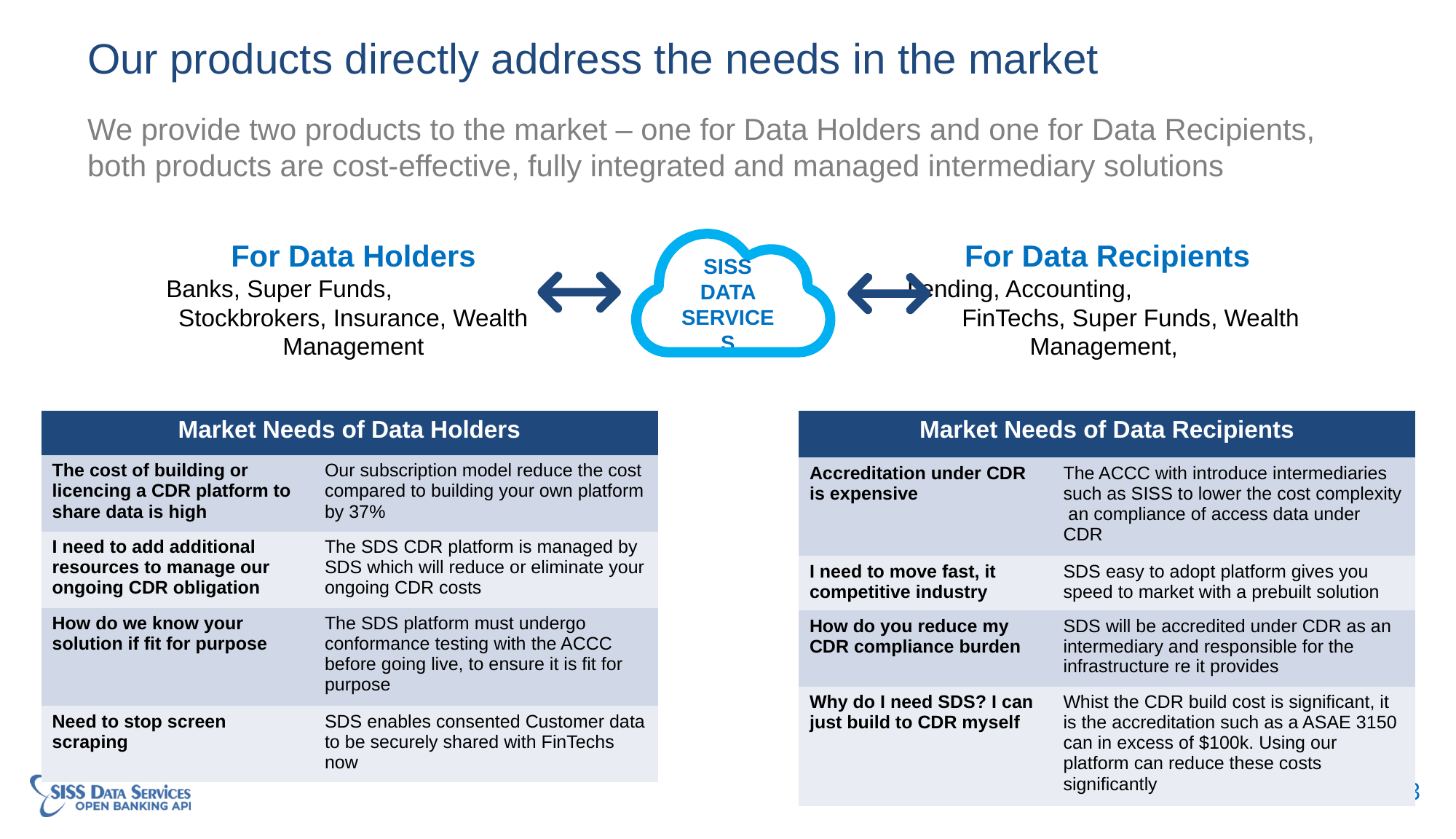

# Our products directly address the needs in the market
We provide two products to the market – one for Data Holders and one for Data Recipients, both products are cost-effective, fully integrated and managed intermediary solutions

SISS DATA SERVICES
For Data Holders
Banks, Super Funds,                       Stockbrokers, Insurance, Wealth Management
For Data Recipients
Lending, Accounting,                                  FinTechs, Super Funds, Wealth Management,

| Market Needs of Data Holders |  |
| --- | --- |
| The cost of building or licencing a CDR platform to share data is high | Our subscription model reduce the cost compared to building your own platform by 37% |
| I need to add additional resources to manage our ongoing CDR obligation | The SDS CDR platform is managed by SDS which will reduce or eliminate your ongoing CDR costs |
| How do we know your solution if fit for purpose | The SDS platform must undergo conformance testing with the ACCC before going live, to ensure it is fit for purpose |
| Need to stop screen scraping | SDS enables consented Customer data to be securely shared with FinTechs now |
| Market Needs of Data Recipients |  |
| --- | --- |
| Accreditation under CDR is expensive | The ACCC with introduce intermediaries such as SISS to lower the cost complexity an compliance of access data under CDR |
| I need to move fast, it competitive industry | SDS easy to adopt platform gives you speed to market with a prebuilt solution |
| How do you reduce my CDR compliance burden | SDS will be accredited under CDR as an intermediary and responsible for the infrastructure re it provides |
| Why do I need SDS? I can just build to CDR myself | Whist the CDR build cost is significant, it is the accreditation such as a ASAE 3150 can in excess of $100k. Using our platform can reduce these costs significantly |
23